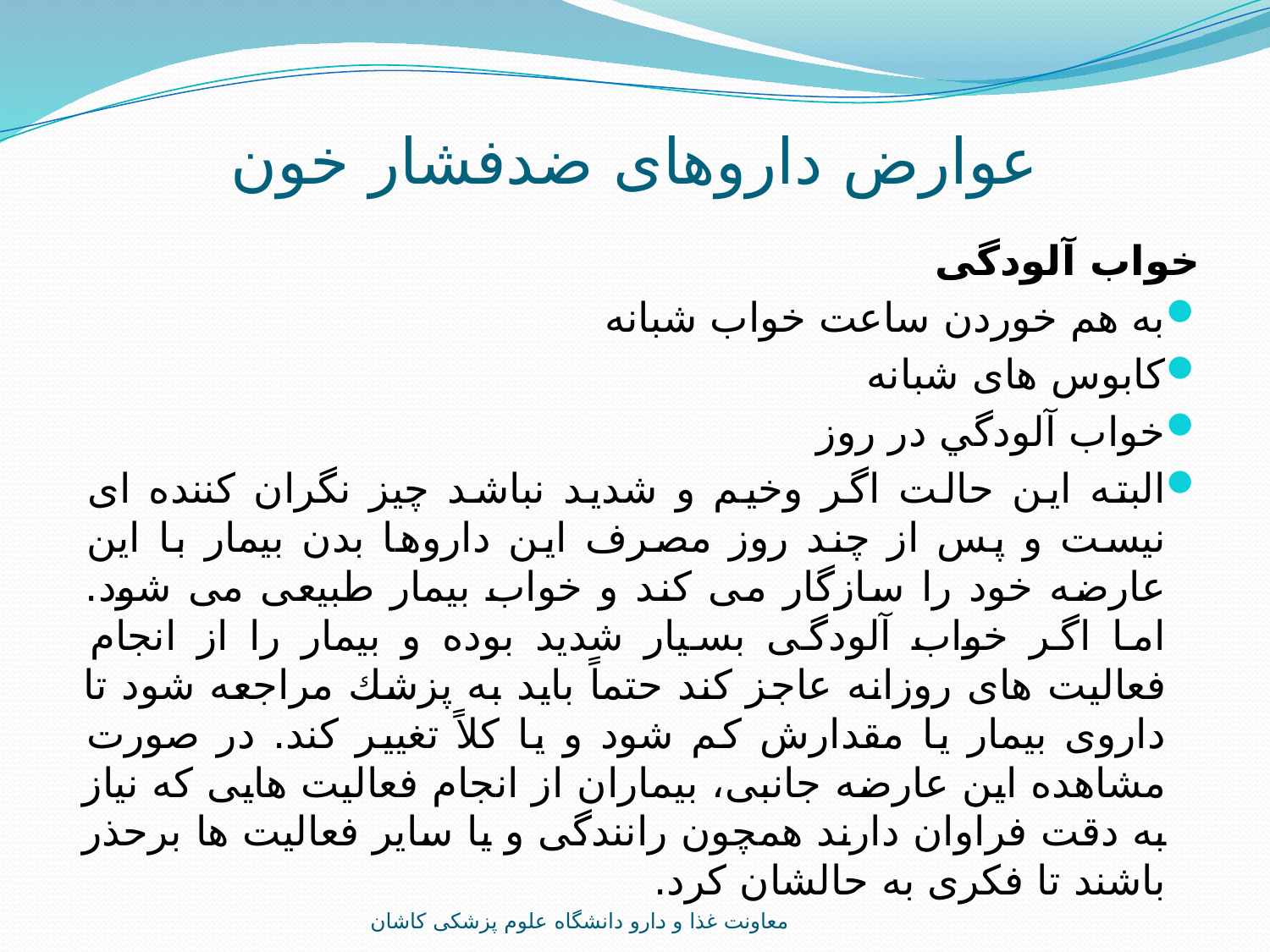

# عوارض داروهای ضدفشار خون
خواب آلودگی
به هم خوردن ساعت خواب شبانه
كابوس های شبانه
خواب آلودگي در روز
البته این حالت اگر وخیم و شدید نباشد چیز نگران كننده ای نیست و پس از چند روز مصرف این داروها بدن بیمار با این عارضه خود را سازگار می كند و خواب بیمار طبیعی می شود. اما اگر خواب آلودگی بسیار شدید بوده و بیمار را از انجام فعالیت های روزانه عاجز كند حتماً باید به پزشك مراجعه شود تا داروی بیمار یا مقدارش كم شود و یا كلاً تغییر كند. در صورت مشاهده این عارضه جانبی، بیماران از انجام فعالیت هایی كه نیاز به دقت فراوان دارند همچون رانندگی و یا سایر فعالیت ها برحذر باشند تا فكری به حالشان كرد.

معاونت غذا و دارو دانشگاه علوم پزشکی کاشان